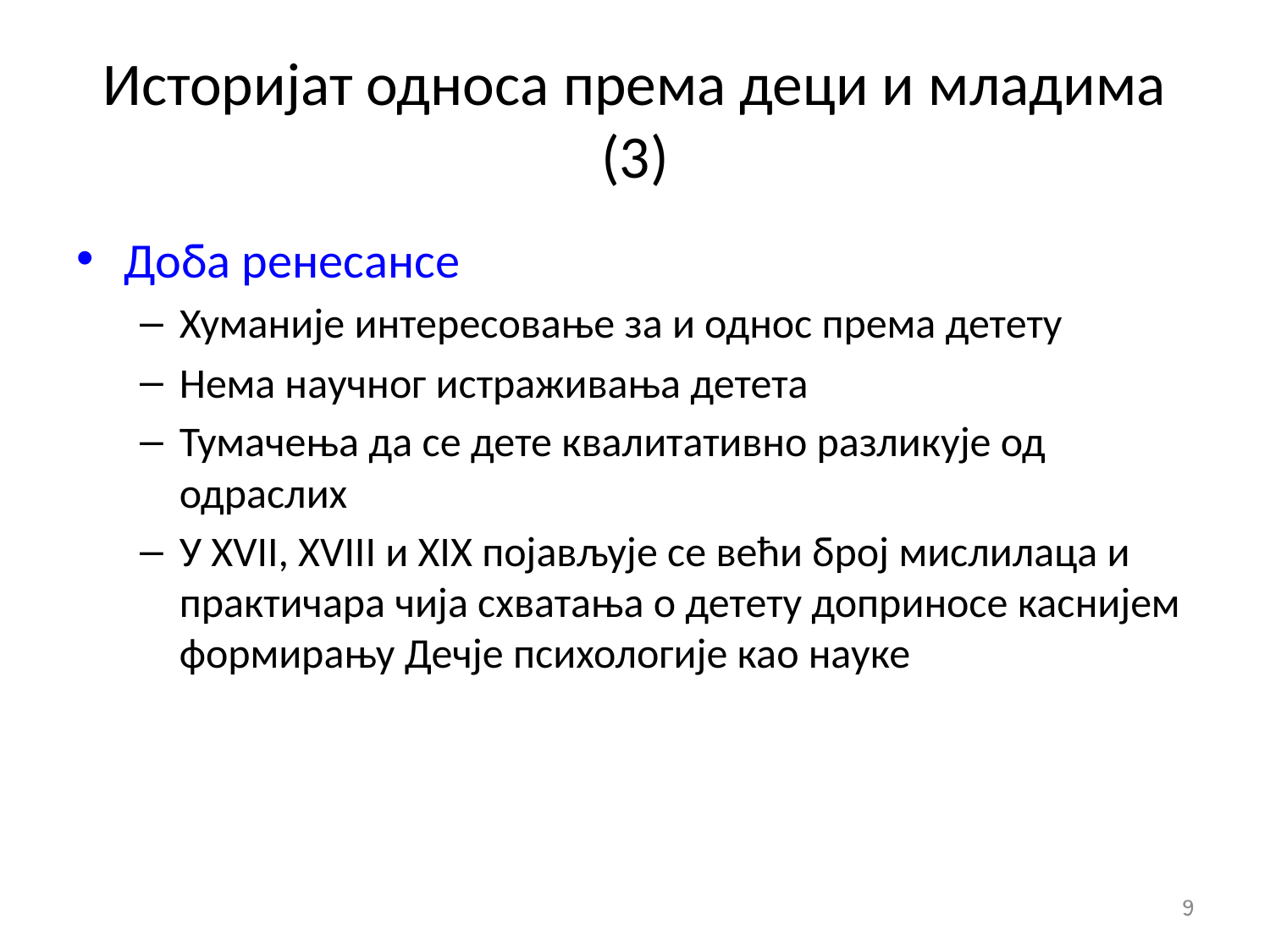

# Историјат односа према деци и младима (3)
Доба ренесансе
Хуманије интересовање за и однос према детету
Нема научног истраживања детета
Тумачења да се дете квалитативно разликује од одраслих
У XVII, XVIII и XIX појављује се већи број мислилаца и практичара чија схватања о детету доприносе каснијем формирању Дечје психологије као науке
9